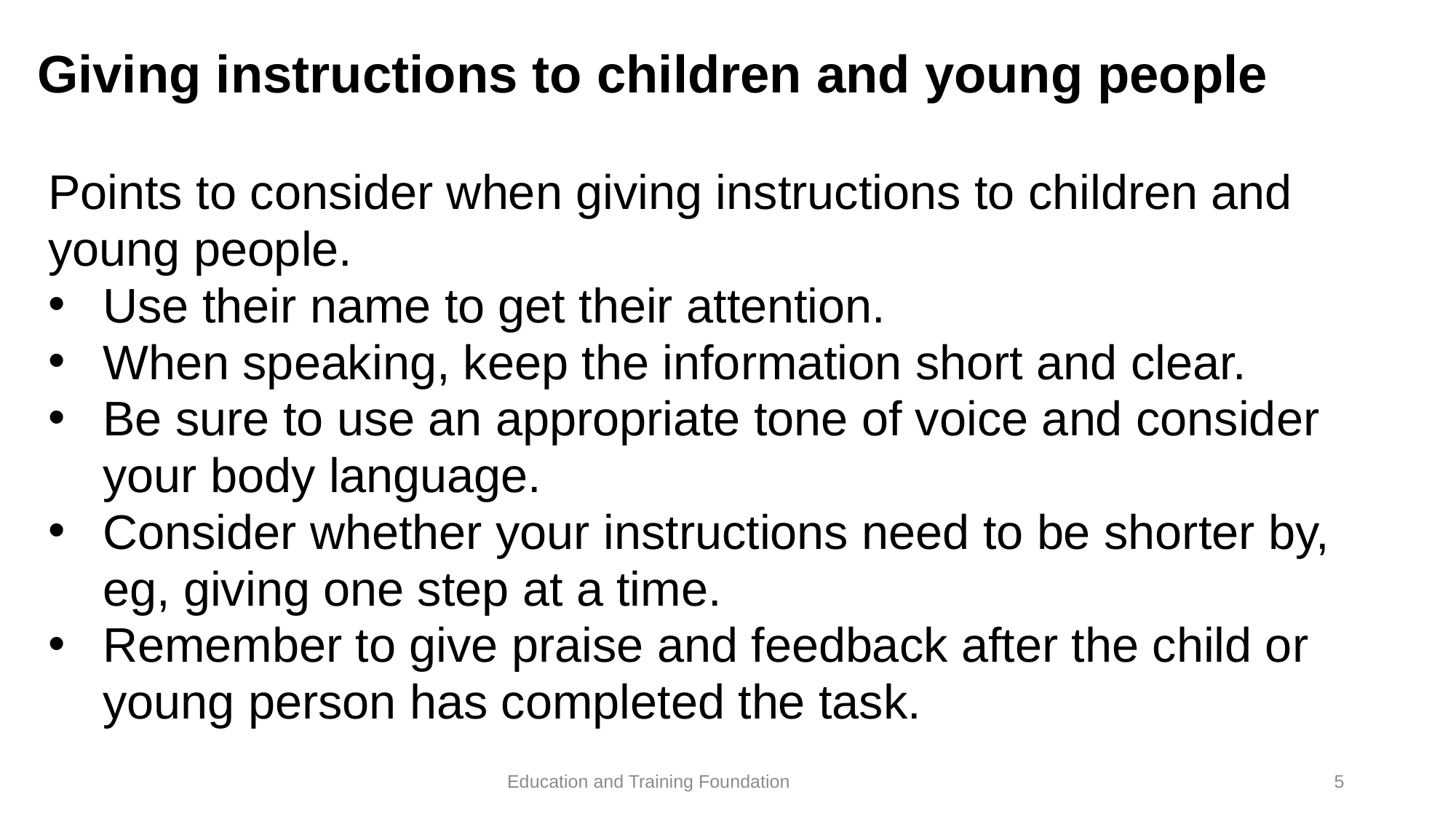

# Giving instructions to children and young people
Points to consider when giving instructions to children and young people.
Use their name to get their attention.
When speaking, keep the information short and clear.
Be sure to use an appropriate tone of voice and consider your body language.
Consider whether your instructions need to be shorter by, eg, giving one step at a time.
Remember to give praise and feedback after the child or young person has completed the task.
5
Education and Training Foundation